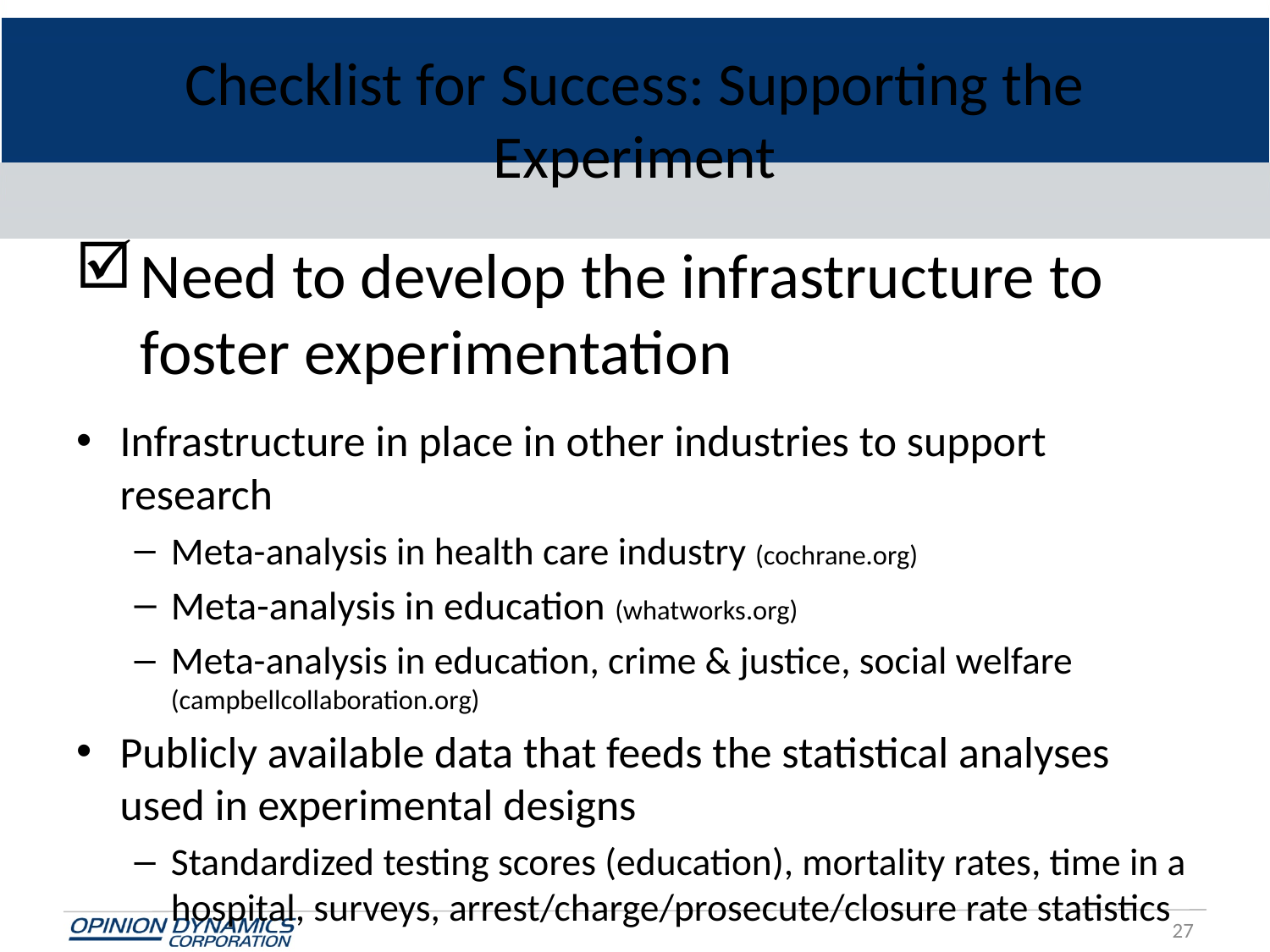

# Checklist for Success: Supporting the Experiment

Need to develop the infrastructure to foster experimentation

Infrastructure in place in other industries to support research
Meta-analysis in health care industry (cochrane.org)
Meta-analysis in education (whatworks.org)
Meta-analysis in education, crime & justice, social welfare (campbellcollaboration.org)
Publicly available data that feeds the statistical analyses used in experimental designs
Standardized testing scores (education), mortality rates, time in a hospital, surveys, arrest/charge/prosecute/closure rate statistics

27